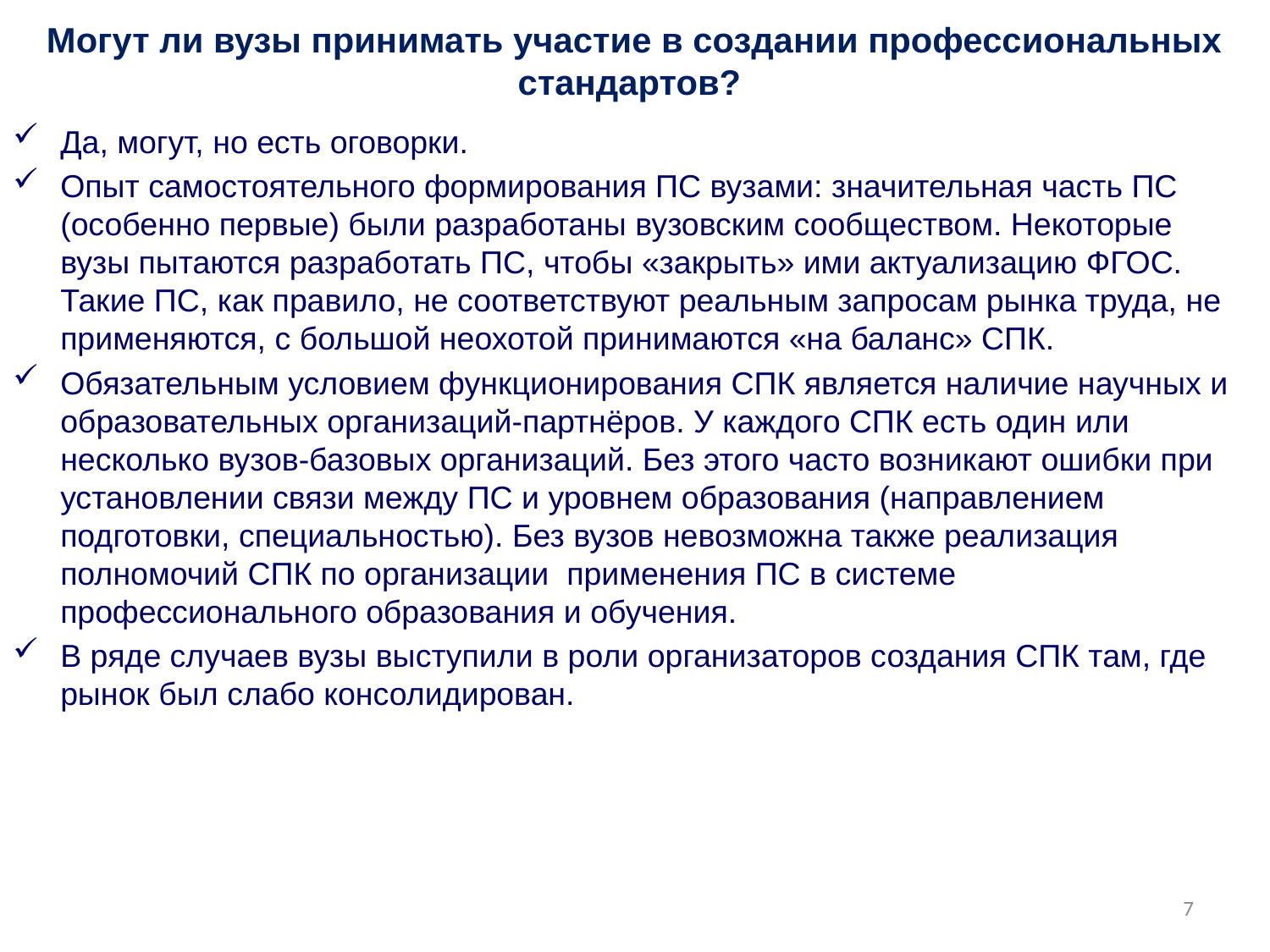

# Могут ли вузы принимать участие в создании профессиональных стандартов?
Да, могут, но есть оговорки.
Опыт самостоятельного формирования ПС вузами: значительная часть ПС (особенно первые) были разработаны вузовским сообществом. Некоторые вузы пытаются разработать ПС, чтобы «закрыть» ими актуализацию ФГОС. Такие ПС, как правило, не соответствуют реальным запросам рынка труда, не применяются, с большой неохотой принимаются «на баланс» СПК.
Обязательным условием функционирования СПК является наличие научных и образовательных организаций-партнёров. У каждого СПК есть один или несколько вузов-базовых организаций. Без этого часто возникают ошибки при установлении связи между ПС и уровнем образования (направлением подготовки, специальностью). Без вузов невозможна также реализация полномочий СПК по организации  применения ПС в системе профессионального образования и обучения.
В ряде случаев вузы выступили в роли организаторов создания СПК там, где рынок был слабо консолидирован.

7